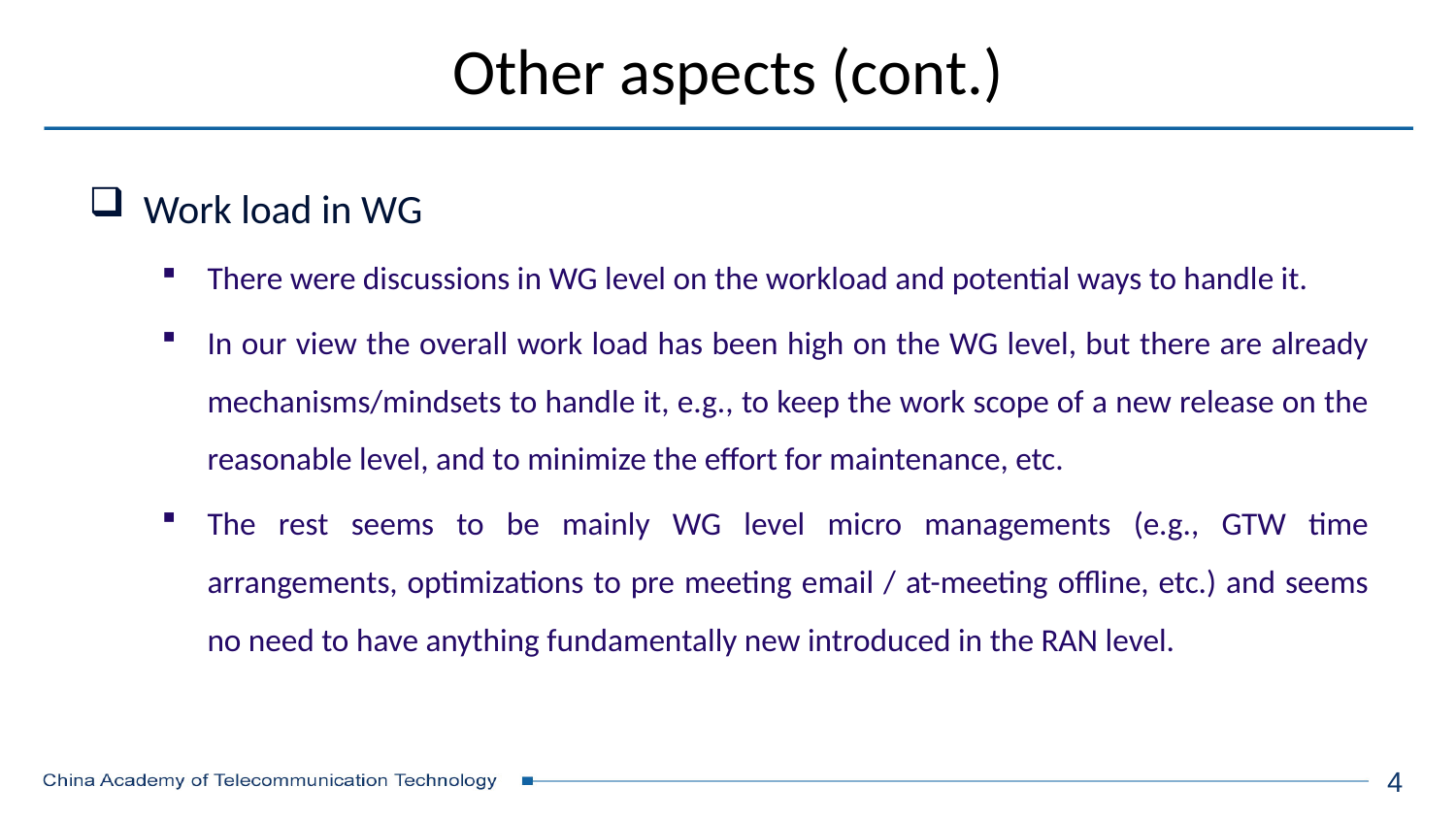

# Other aspects (cont.)
Work load in WG
There were discussions in WG level on the workload and potential ways to handle it.
In our view the overall work load has been high on the WG level, but there are already mechanisms/mindsets to handle it, e.g., to keep the work scope of a new release on the reasonable level, and to minimize the effort for maintenance, etc.
The rest seems to be mainly WG level micro managements (e.g., GTW time arrangements, optimizations to pre meeting email / at-meeting offline, etc.) and seems no need to have anything fundamentally new introduced in the RAN level.
4